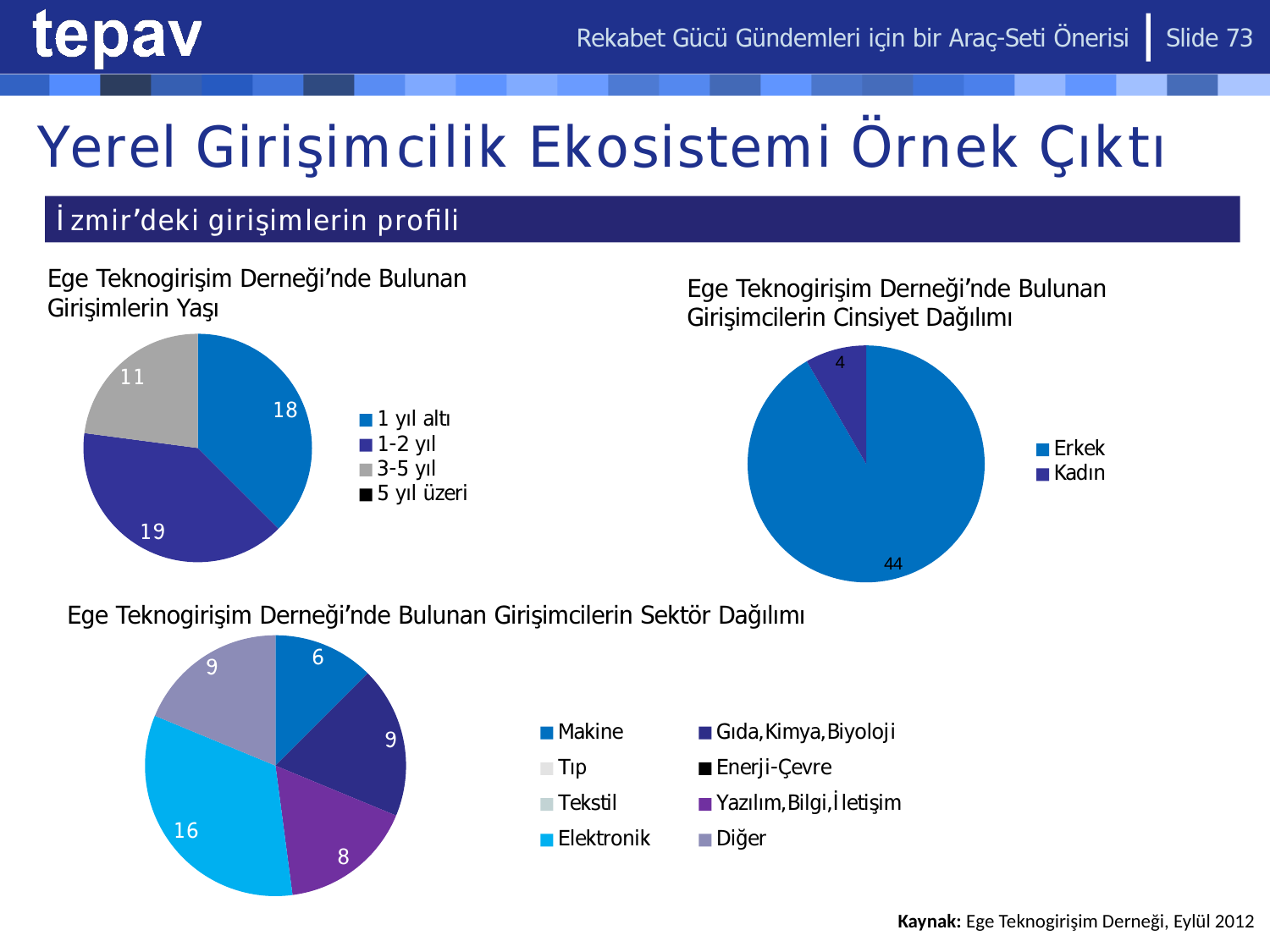

Rekabet Gücü Gündemleri için bir Araç-Seti Önerisi
Slide 73
# Yerel Girişimcilik Ekosistemi Örnek Çıktı
İzmir’deki girişimlerin profili
Ege Teknogirişim Derneği’nde Bulunan Girişimlerin Yaşı
Ege Teknogirişim Derneği’nde Bulunan Girişimcilerin Cinsiyet Dağılımı

### Chart

| Category | Sütun1 |
|---|---|
| 1 yıl altı | 18.0 |
| 1-2 yıl | 19.0 |
| 3-5 yıl | 11.0 |
| 5 yıl üzeri | 0.0 |

### Chart

| Category | Sütun1 |
|---|---|
| Erkek | 44.0 |
| Kadın | 4.0 |

### Chart

| Category | Satışlar |
|---|---|
| Makine | 6.0 |
| Gıda,Kimya,Biyoloji | 9.0 |
| Tıp | 0.0 |
| Enerji-Çevre | 0.0 |
| Tekstil | 0.0 |
| Yazılım,Bilgi,İletişim | 8.0 |
| Elektronik | 16.0 |
| Diğer | 9.0 |
Ege Teknogirişim Derneği’nde Bulunan Girişimcilerin Sektör Dağılımı

Kaynak: Ege Teknogirişim Derneği, Eylül 2012